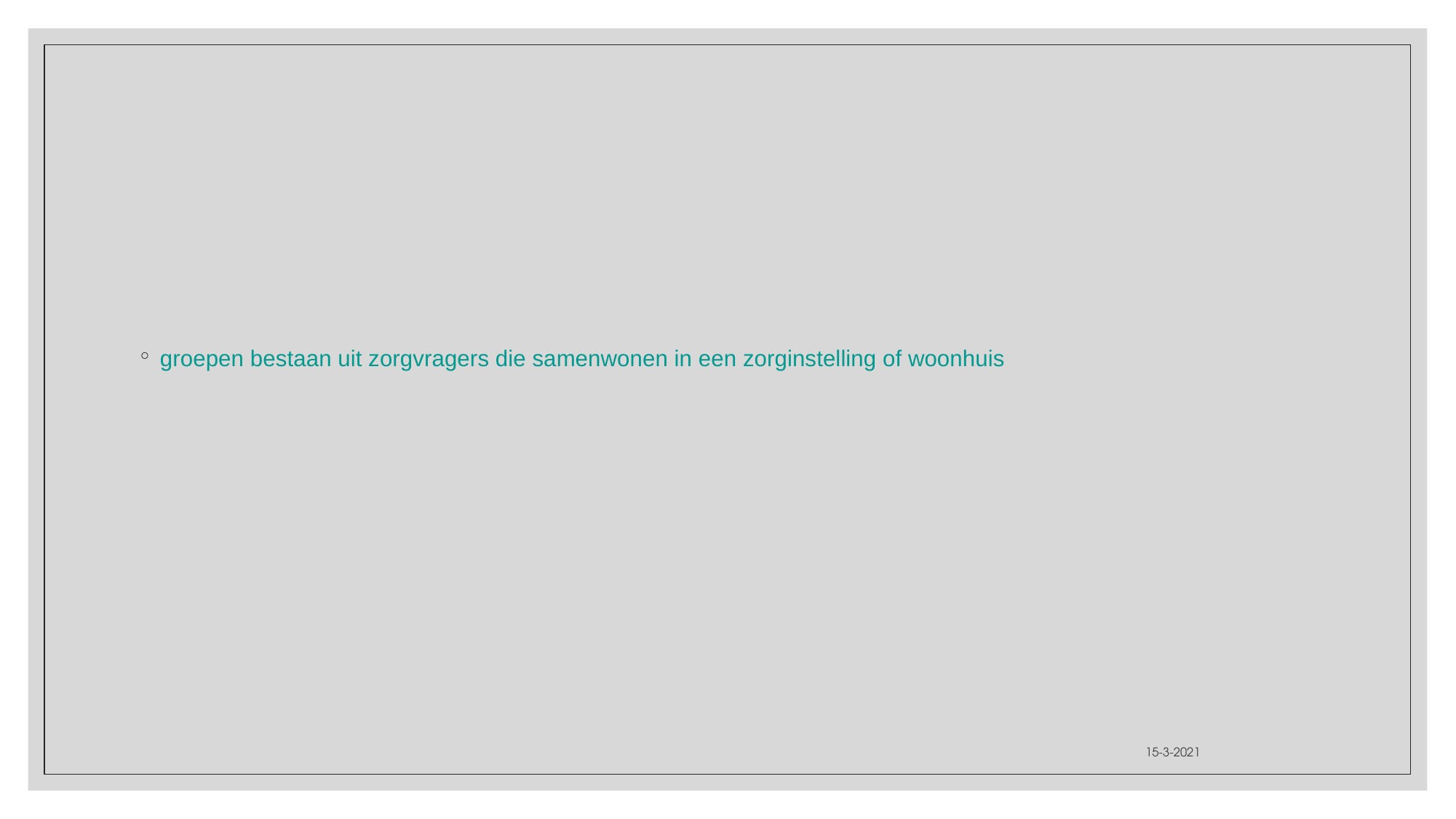

#

groepen bestaan uit zorgvragers die samenwonen in een zorginstelling of woonhuis

15-3-2021